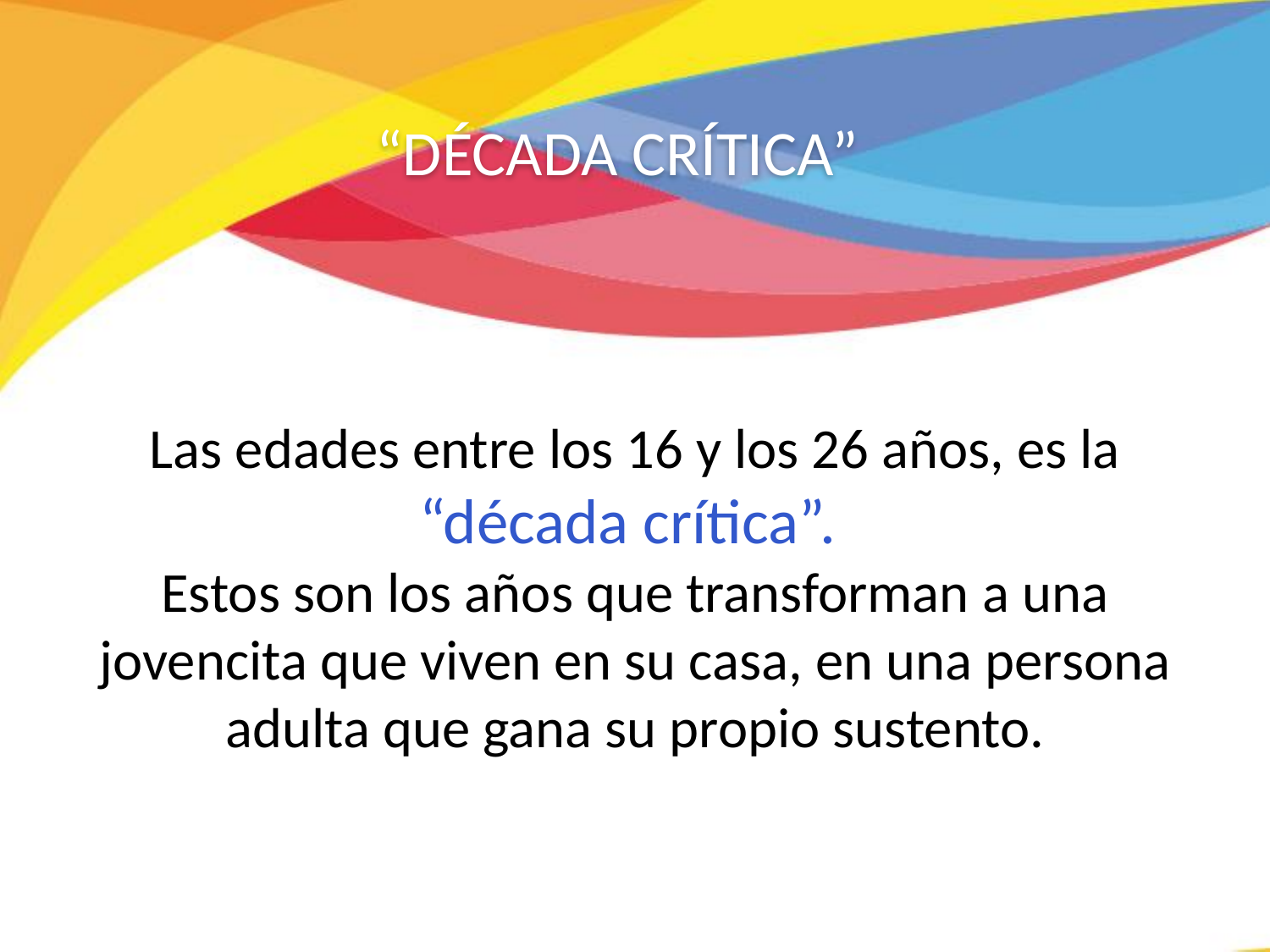

“DÉCADA CRÍTICA”
Las edades entre los 16 y los 26 años, es la “década crítica”.
Estos son los años que transforman a una jovencita que viven en su casa, en una persona adulta que gana su propio sustento.